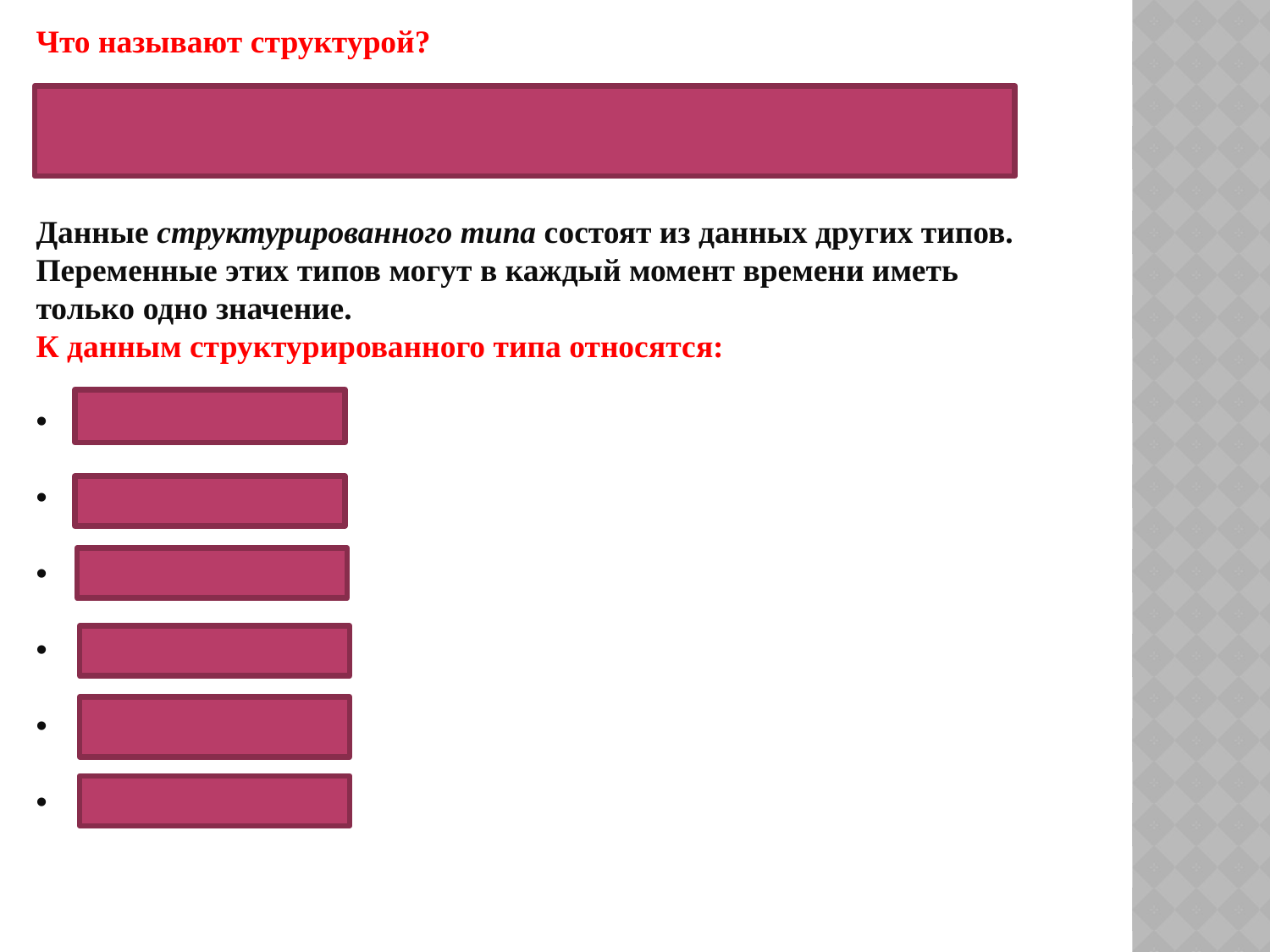

Что называют структурой?

Структура – некоторый составной тип данных, составленный из базовых скалярных.

Данные структурированного типа состоят из данных других типов. Переменные этих типов могут в каждый момент времени иметь только одно значение.
К данным структурированного типа относятся:

Строки;

Массивы;

Множества;

Записи;

Файлы;

Классы.